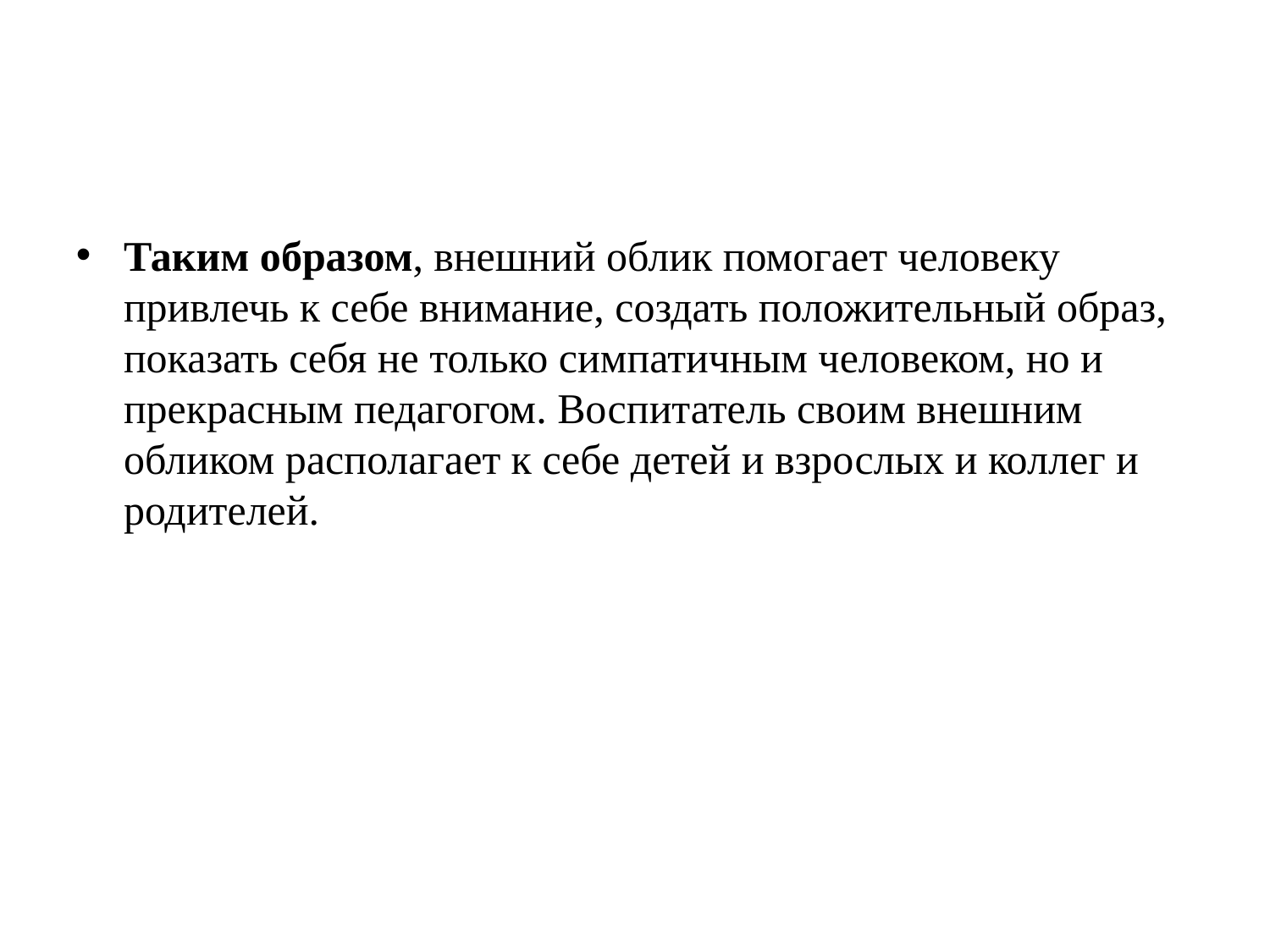

Таким образом, внешний облик помогает человеку привлечь к себе внимание, создать положительный образ, показать себя не только симпатичным человеком, но и прекрасным педагогом. Воспитатель своим внешним обликом располагает к себе детей и взрослых и коллег и родителей.